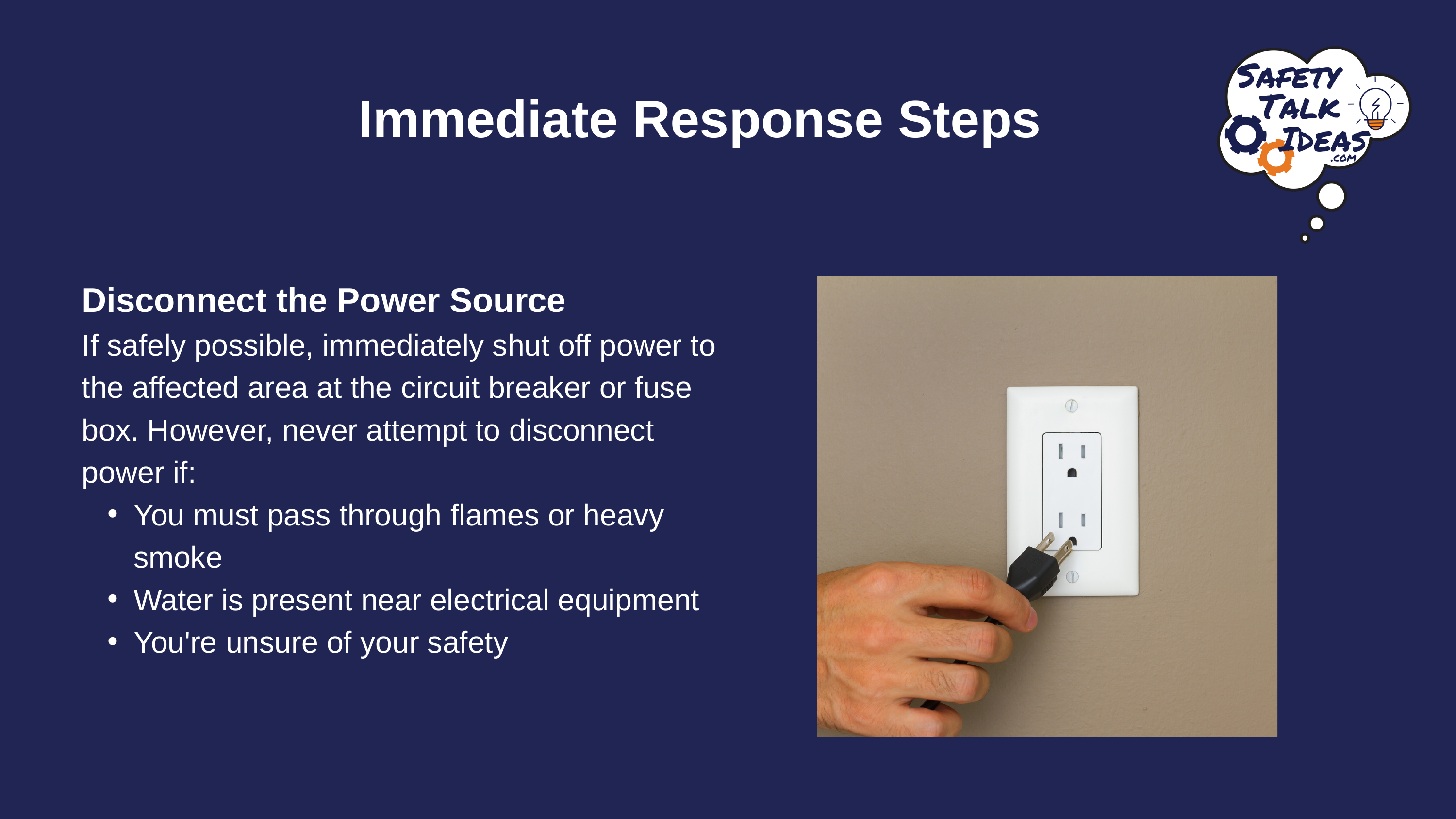

Immediate Response Steps
Disconnect the Power Source
If safely possible, immediately shut off power to the affected area at the circuit breaker or fuse box. However, never attempt to disconnect power if:
You must pass through flames or heavy smoke
Water is present near electrical equipment
You're unsure of your safety